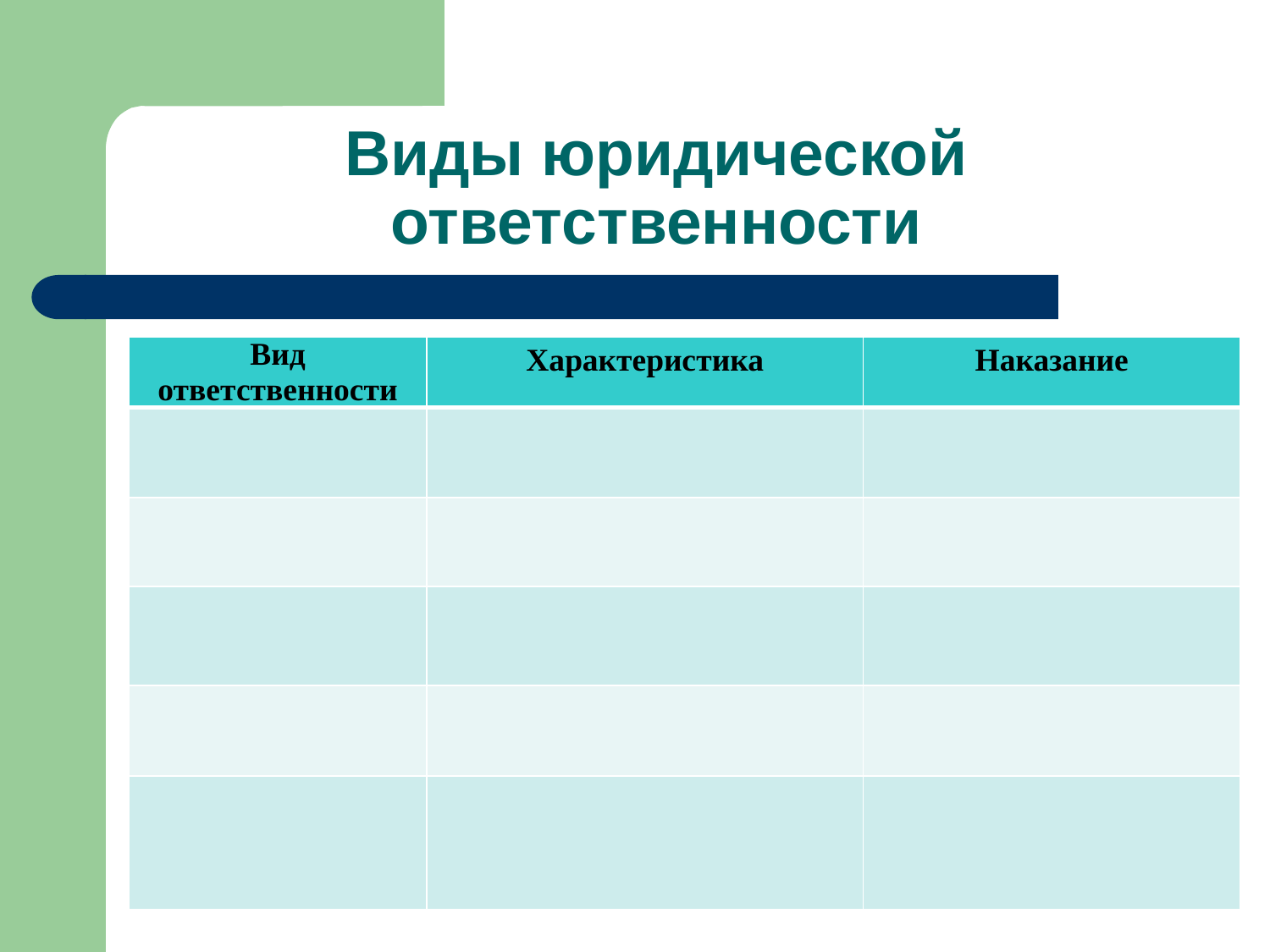

# Виды юридической ответственности
| Вид ответственности | Характеристика | Наказание |
| --- | --- | --- |
|  |  |  |
|  |  |  |
|  |  |  |
|  |  |  |
|  |  |  |